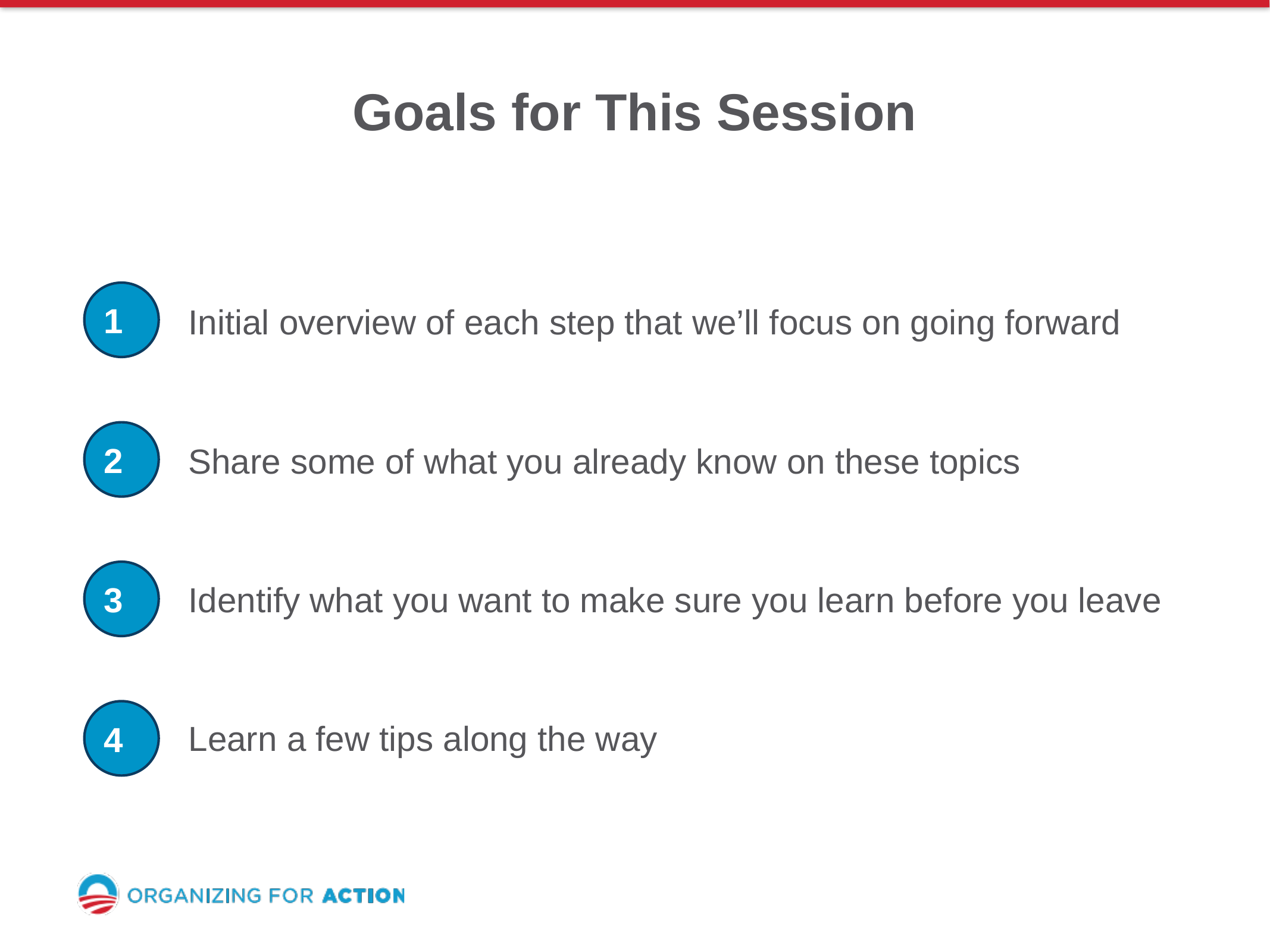

Goals for This Session
Initial overview of each step that we’ll focus on going forward
1
Share some of what you already know on these topics
2
Identify what you want to make sure you learn before you leave
3
Learn a few tips along the way
4